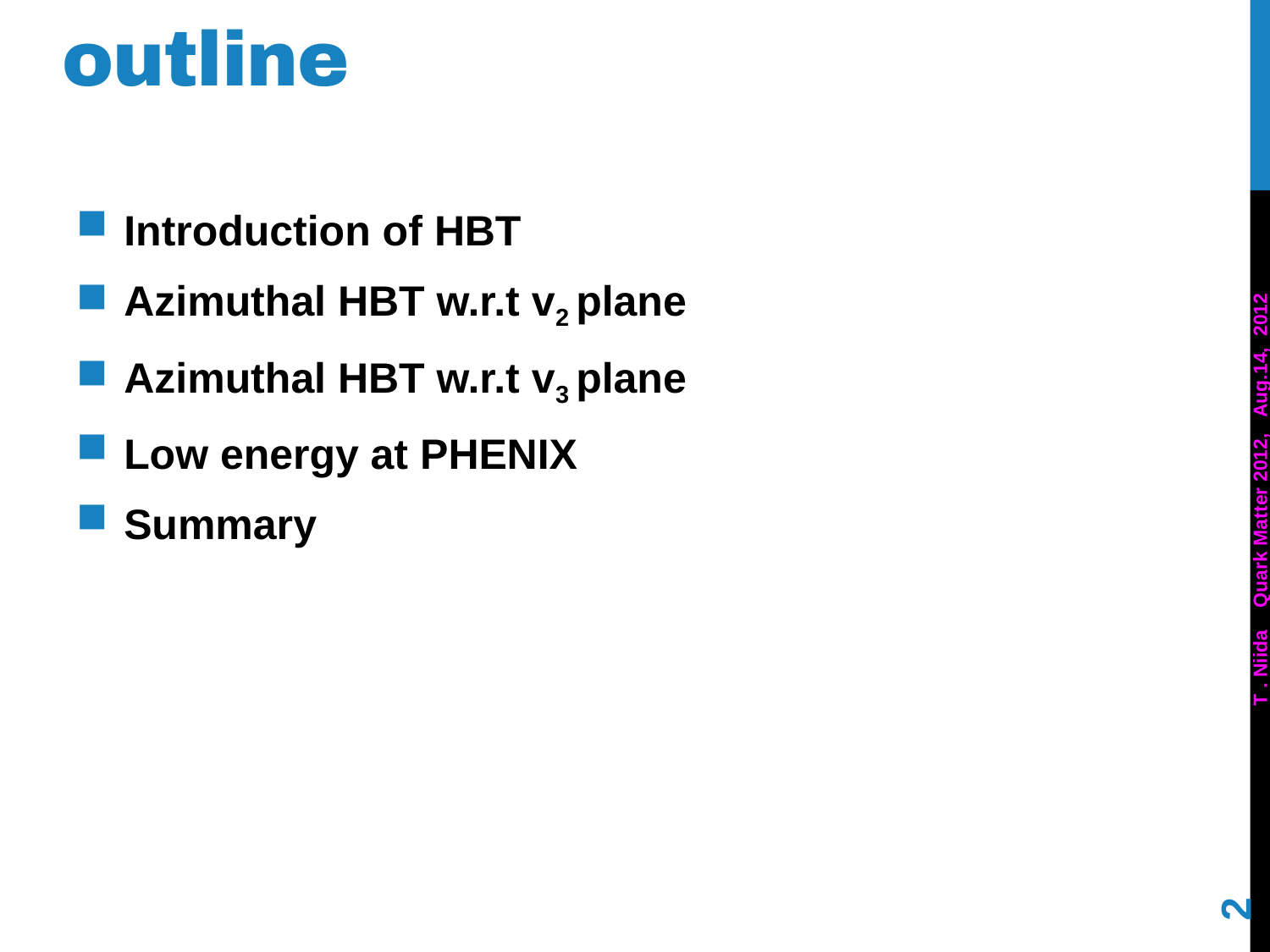

# outline
Introduction of HBT
Azimuthal HBT w.r.t v2 plane
Azimuthal HBT w.r.t v3 plane
Low energy at PHENIX
Summary
2